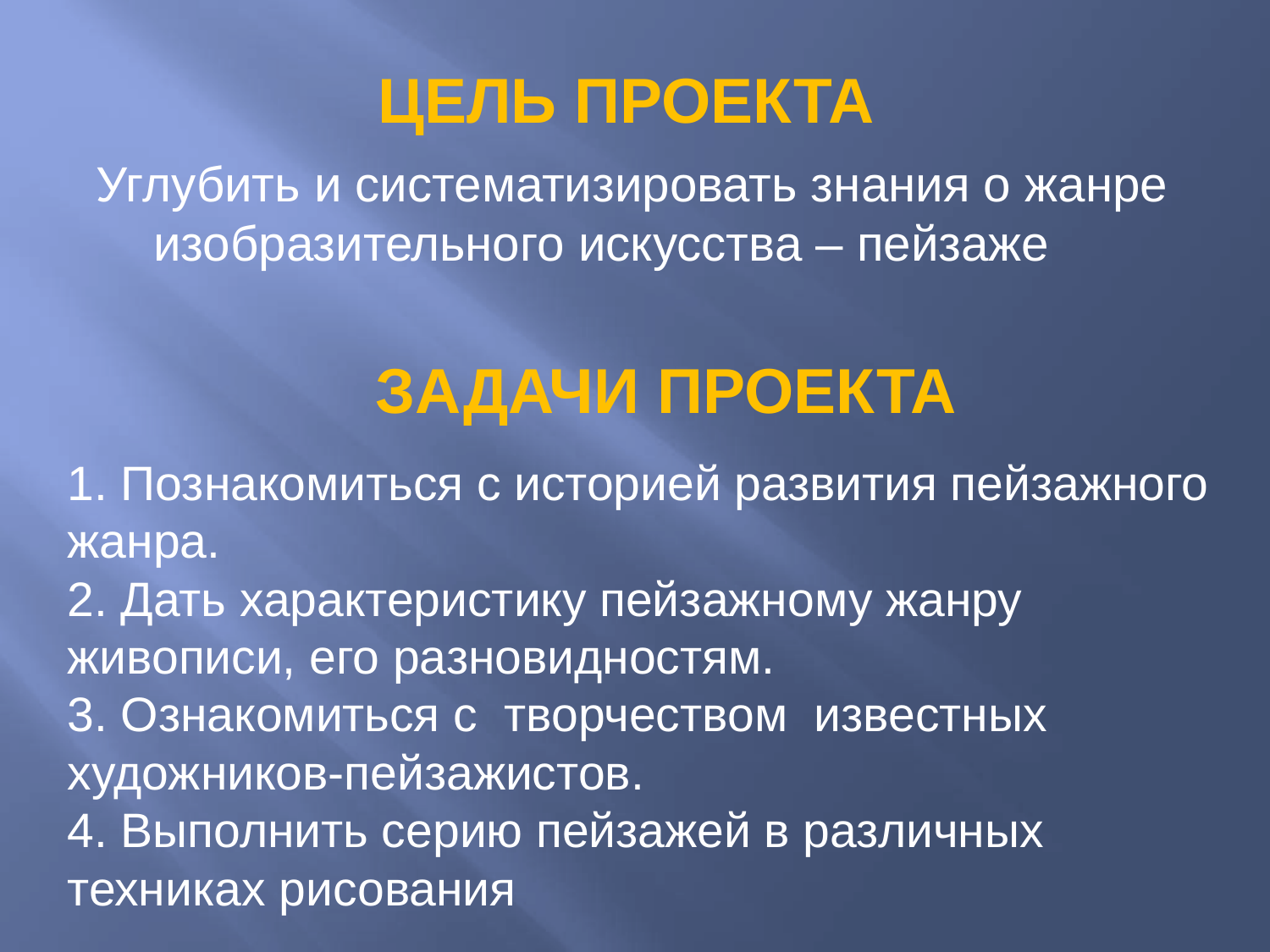

# ЦЕЛЬ ПРОЕКТА

Углубить и систематизировать знания о жанре изобразительного искусства – пейзаже

ЗАДАЧИ ПРОЕКТА

1. Познакомиться с историей развития пейзажного жанра.
2. Дать характеристику пейзажному жанру живописи, его разновидностям.
3. Ознакомиться с  творчеством  известных художников-пейзажистов.
4. Выполнить серию пейзажей в различных техниках рисования